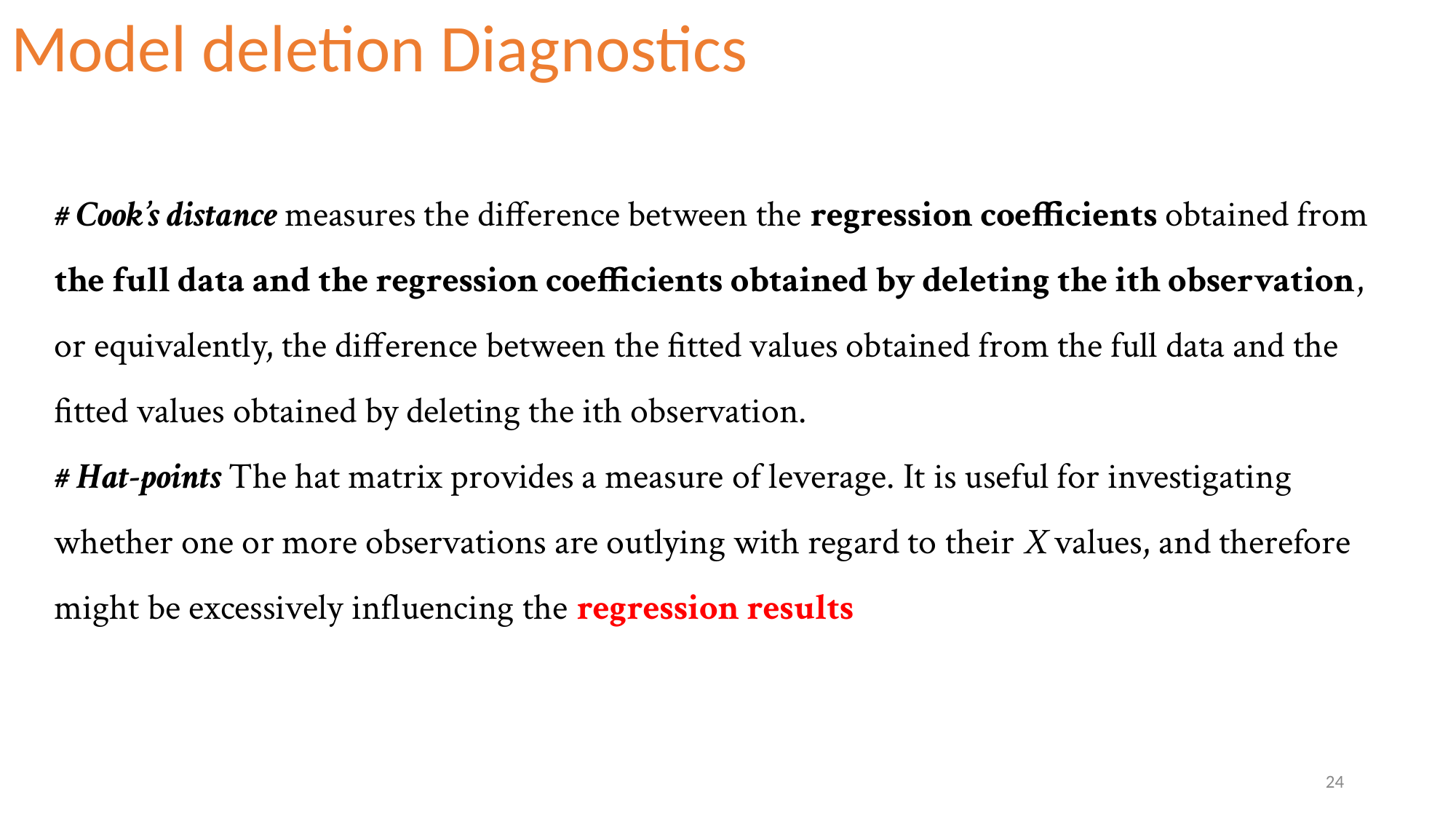

# Model deletion Diagnostics
# Cook’s distance measures the difference between the regression coefficients obtained from the full data and the regression coefficients obtained by deleting the ith observation, or equivalently, the difference between the fitted values obtained from the full data and the fitted values obtained by deleting the ith observation.
# Hat-points The hat matrix provides a measure of leverage. It is useful for investigating whether one or more observations are outlying with regard to their X values, and therefore might be excessively influencing the regression results
24